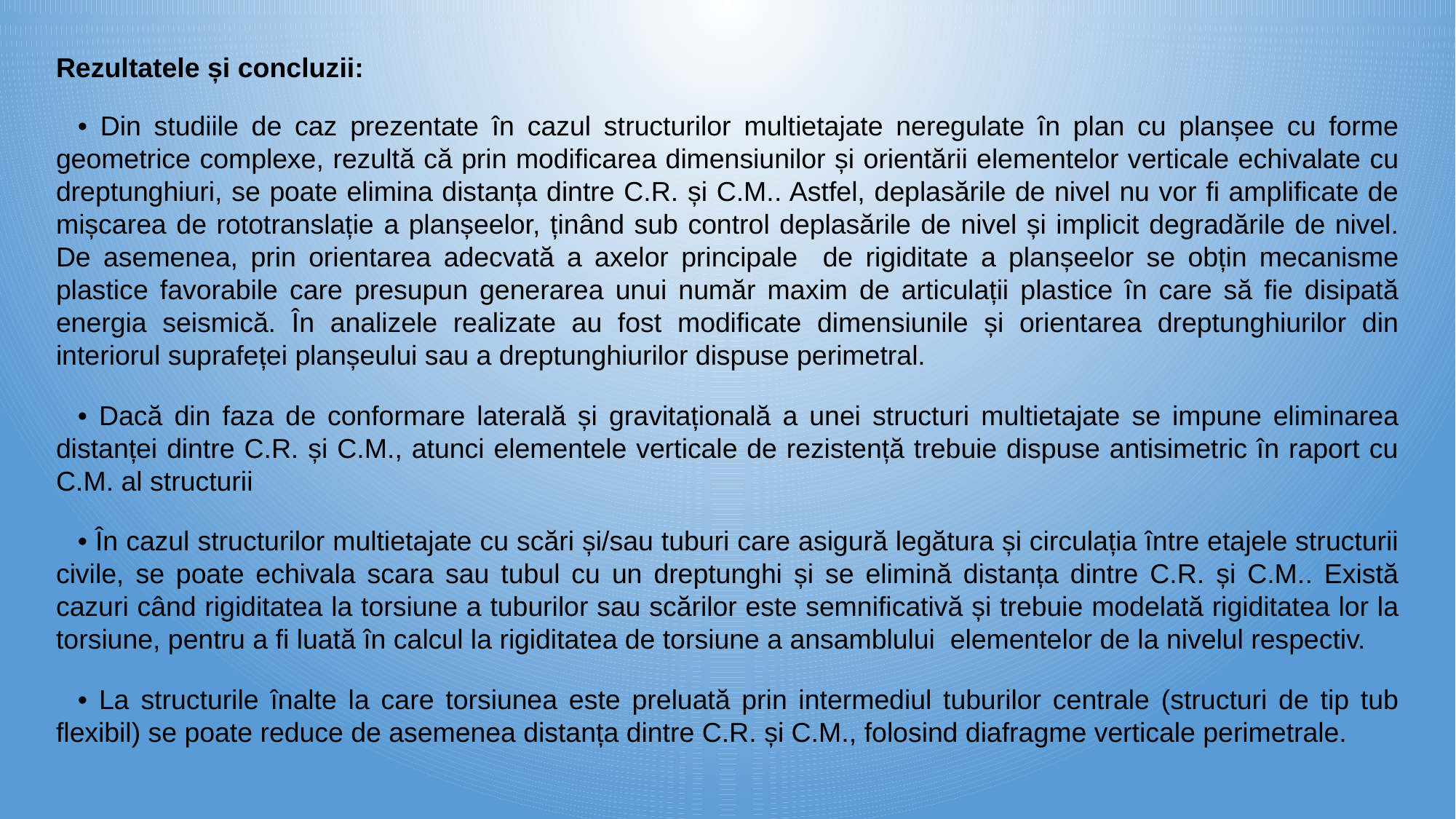

Rezultatele și concluzii:
• Din studiile de caz prezentate în cazul structurilor multietajate neregulate în plan cu planșee cu forme geometrice complexe, rezultă că prin modificarea dimensiunilor și orientării elementelor verticale echivalate cu dreptunghiuri, se poate elimina distanța dintre C.R. și C.M.. Astfel, deplasările de nivel nu vor fi amplificate de mișcarea de rototranslație a planșeelor, ținând sub control deplasările de nivel și implicit degradările de nivel. De asemenea, prin orientarea adecvată a axelor principale  de rigiditate a planșeelor se obțin mecanisme plastice favorabile care presupun generarea unui număr maxim de articulații plastice în care să fie disipată energia seismică. În analizele realizate au fost modificate dimensiunile și orientarea dreptunghiurilor din interiorul suprafeței planșeului sau a dreptunghiurilor dispuse perimetral.
• Dacă din faza de conformare laterală și gravitațională a unei structuri multietajate se impune eliminarea distanței dintre C.R. și C.M., atunci elementele verticale de rezistență trebuie dispuse antisimetric în raport cu C.M. al structurii
• În cazul structurilor multietajate cu scări și/sau tuburi care asigură legătura și circulația între etajele structurii civile, se poate echivala scara sau tubul cu un dreptunghi și se elimină distanța dintre C.R. și C.M.. Există cazuri când rigiditatea la torsiune a tuburilor sau scărilor este semnificativă și trebuie modelată rigiditatea lor la torsiune, pentru a fi luată în calcul la rigiditatea de torsiune a ansamblului  elementelor de la nivelul respectiv.
• La structurile înalte la care torsiunea este preluată prin intermediul tuburilor centrale (structuri de tip tub flexibil) se poate reduce de asemenea distanța dintre C.R. și C.M., folosind diafragme verticale perimetrale.